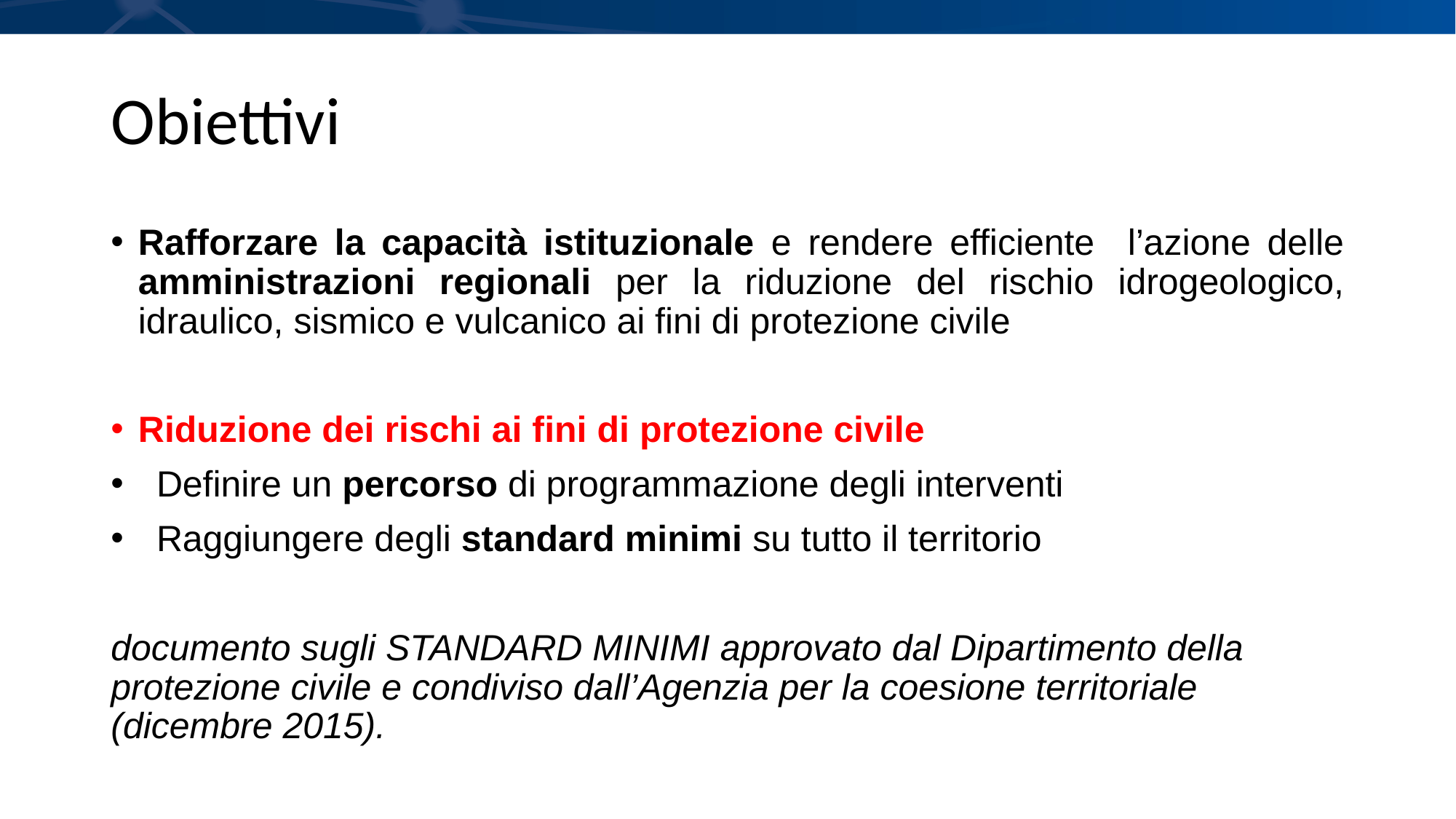

# Obiettivi
Rafforzare la capacità istituzionale e rendere efficiente  l’azione delle amministrazioni regionali per la riduzione del rischio idrogeologico, idraulico, sismico e vulcanico ai fini di protezione civile

Riduzione dei rischi ai fini di protezione civile
Definire un percorso di programmazione degli interventi
Raggiungere degli standard minimi su tutto il territorio

documento sugli STANDARD MINIMI approvato dal Dipartimento della protezione civile e condiviso dall’Agenzia per la coesione territoriale (dicembre 2015).